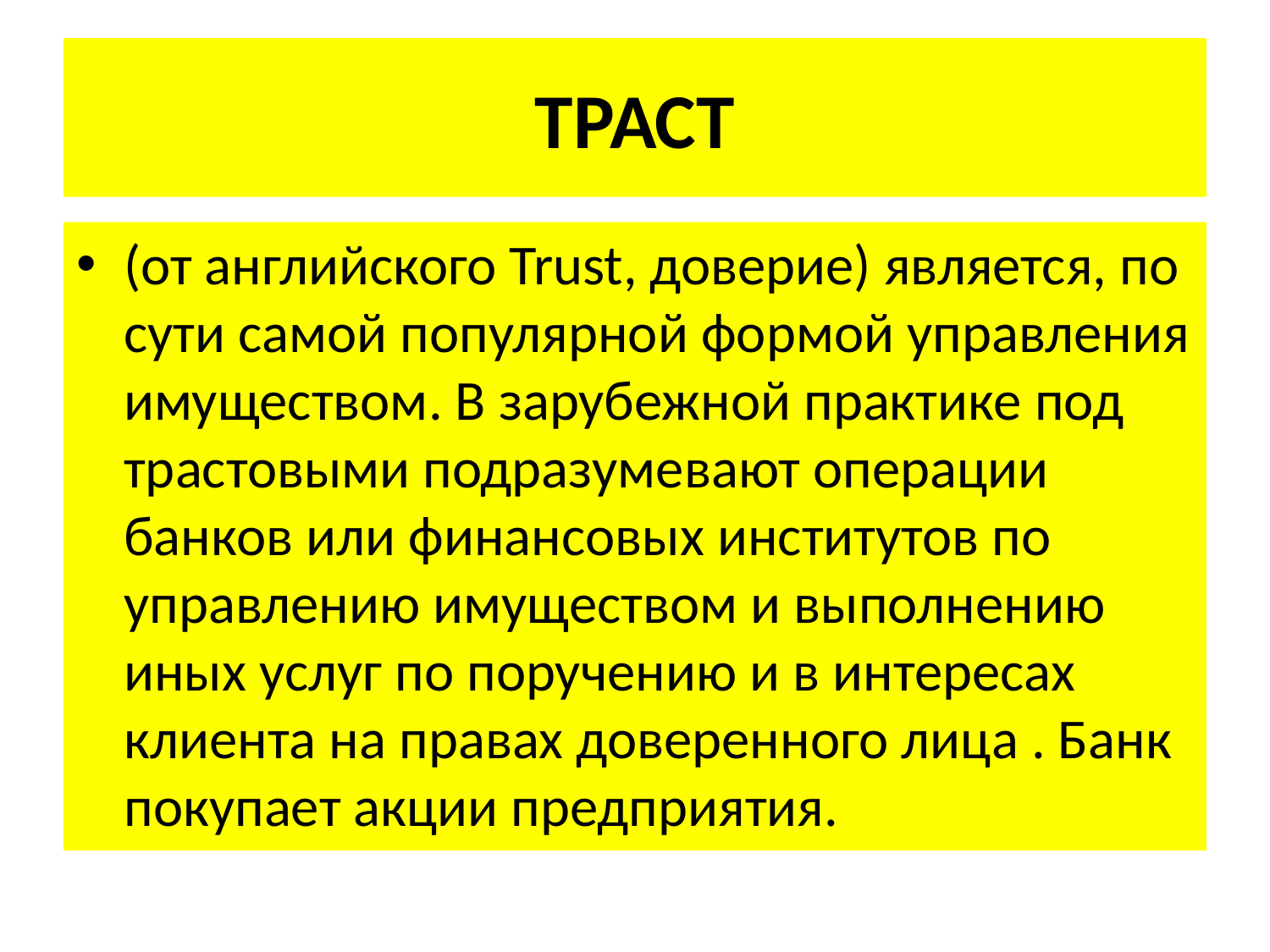

# ТРАСТ
(от английского Trust, доверие) является, по сути самой популярной формой управления имуществом. В зарубежной практике под трастовыми подразумевают операции банков или финансовых институтов по управлению имуществом и выполнению иных услуг по поручению и в интересах клиента на правах доверенного лица . Банк покупает акции предприятия.